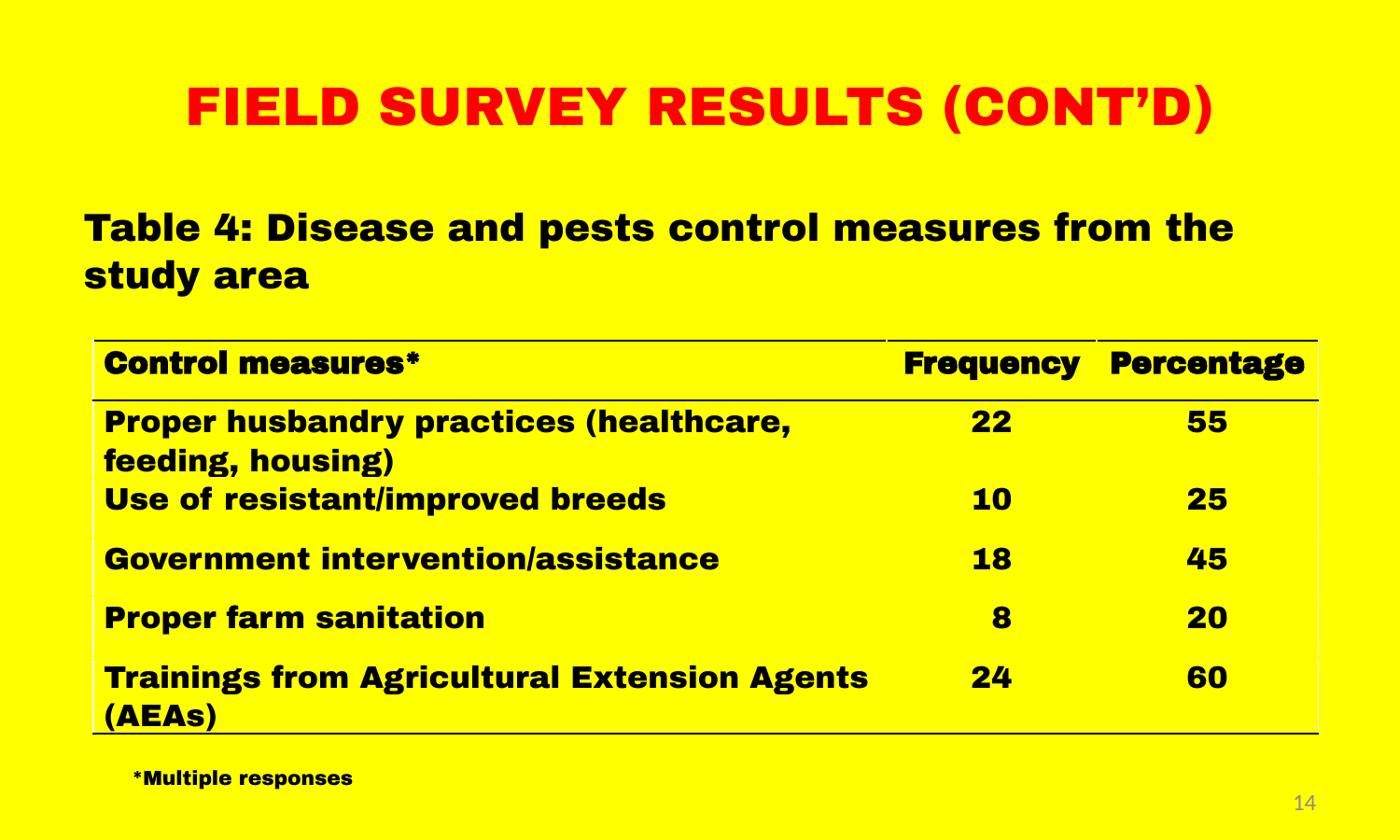

# FIELD SURVEY RESULTS (CONT’D)
Table 4: Disease and pests control measures from the study area

| Control measures\* | Frequency | Percentage |
| --- | --- | --- |
| Proper husbandry practices (healthcare, feeding, housing) | 22 | 55 |
| Use of resistant/improved breeds | 10 | 25 |
| Government intervention/assistance | 18 | 45 |
| Proper farm sanitation | 8 | 20 |
| Trainings from Agricultural Extension Agents (AEAs) | 24 | 60 |
*Multiple responses
14